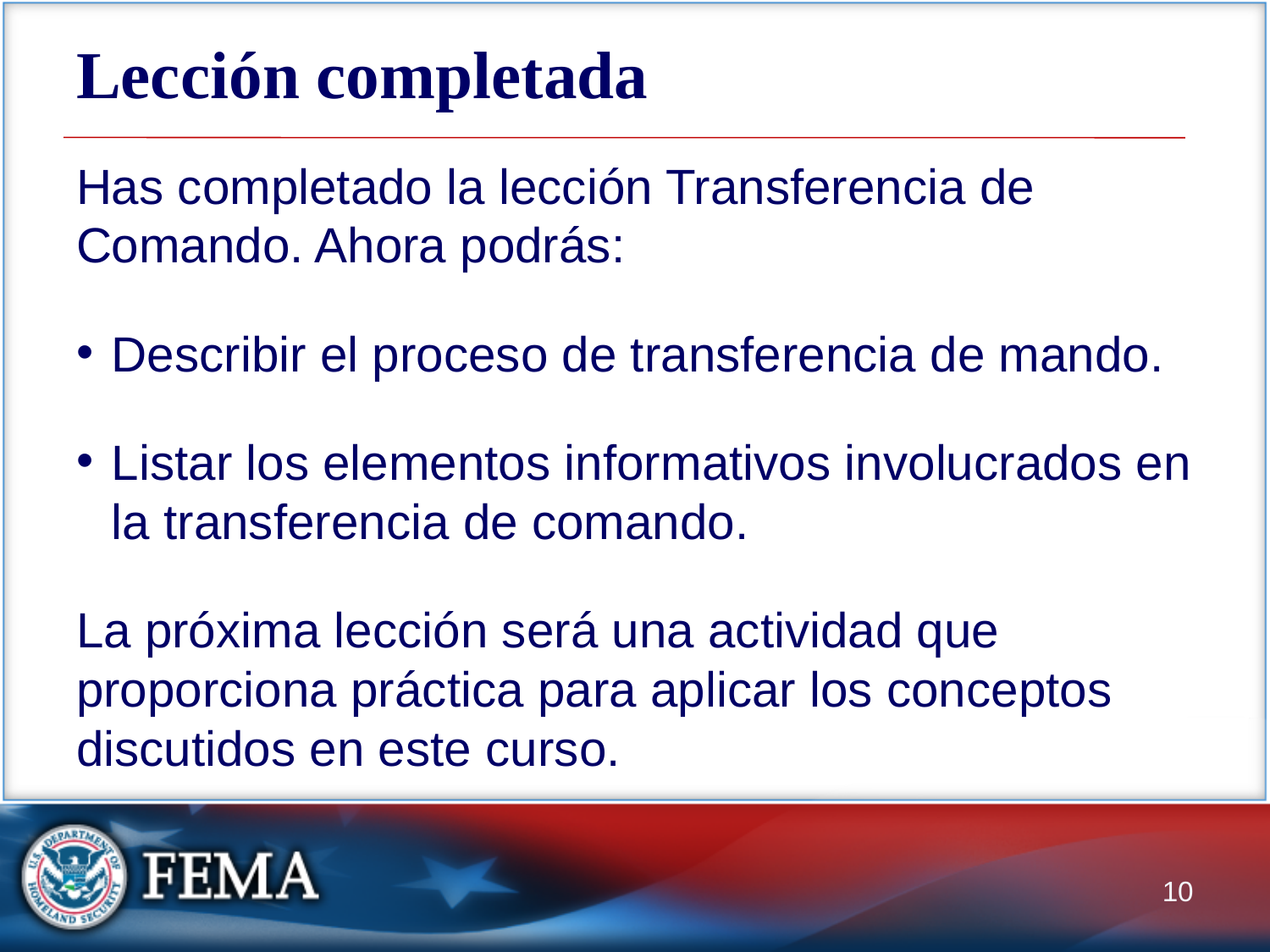

# Lección completada
Has completado la lección Transferencia de Comando. Ahora podrás:
Describir el proceso de transferencia de mando.
Listar los elementos informativos involucrados en la transferencia de comando.
La próxima lección será una actividad que proporciona práctica para aplicar los conceptos discutidos en este curso.
10